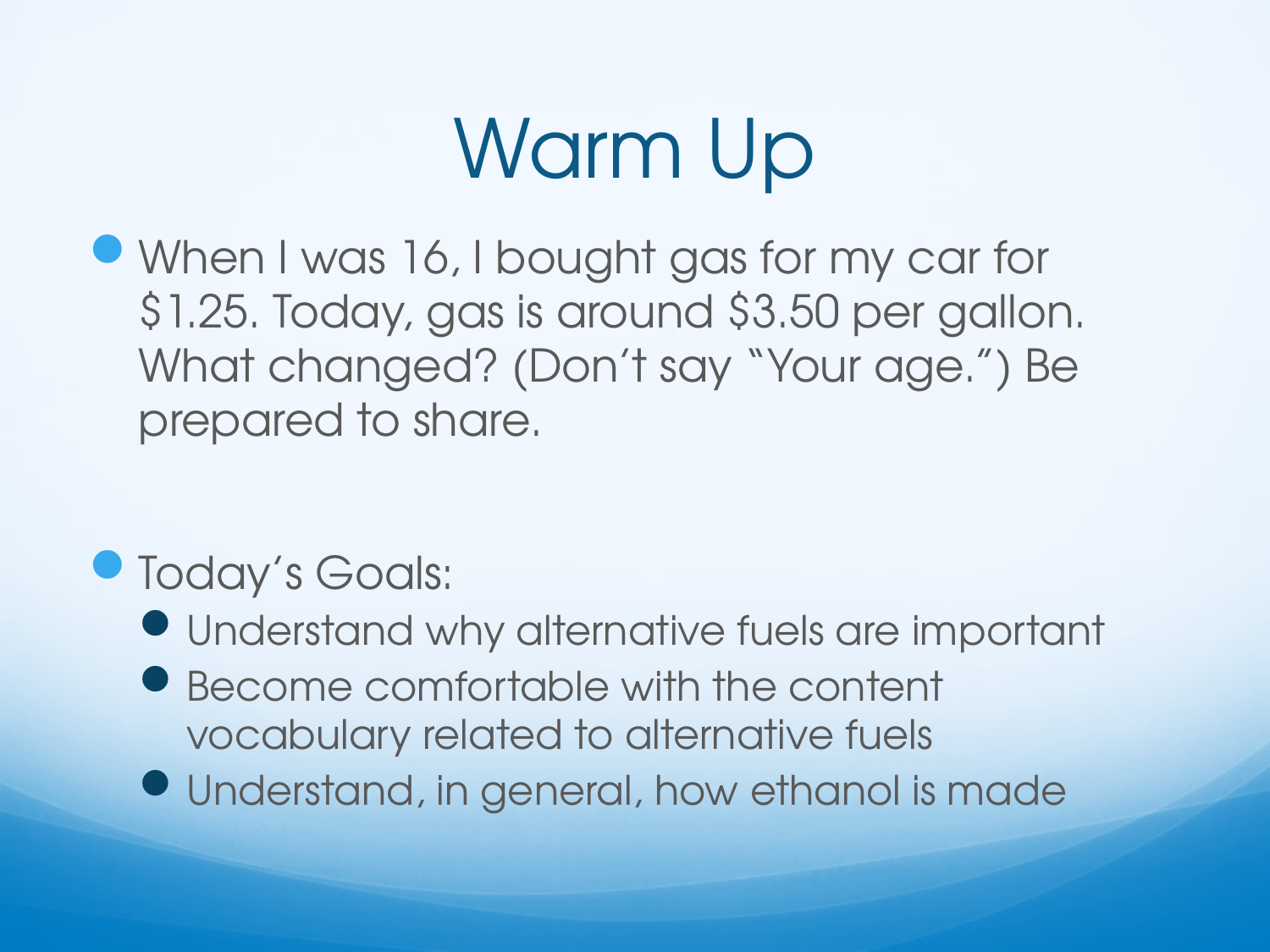

# Warm Up
When I was 16, I bought gas for my car for $1.25. Today, gas is around $3.50 per gallon. What changed? (Don’t say “Your age.”) Be prepared to share.

Today’s Goals:
Understand why alternative fuels are important
Become comfortable with the content vocabulary related to alternative fuels
Understand, in general, how ethanol is made